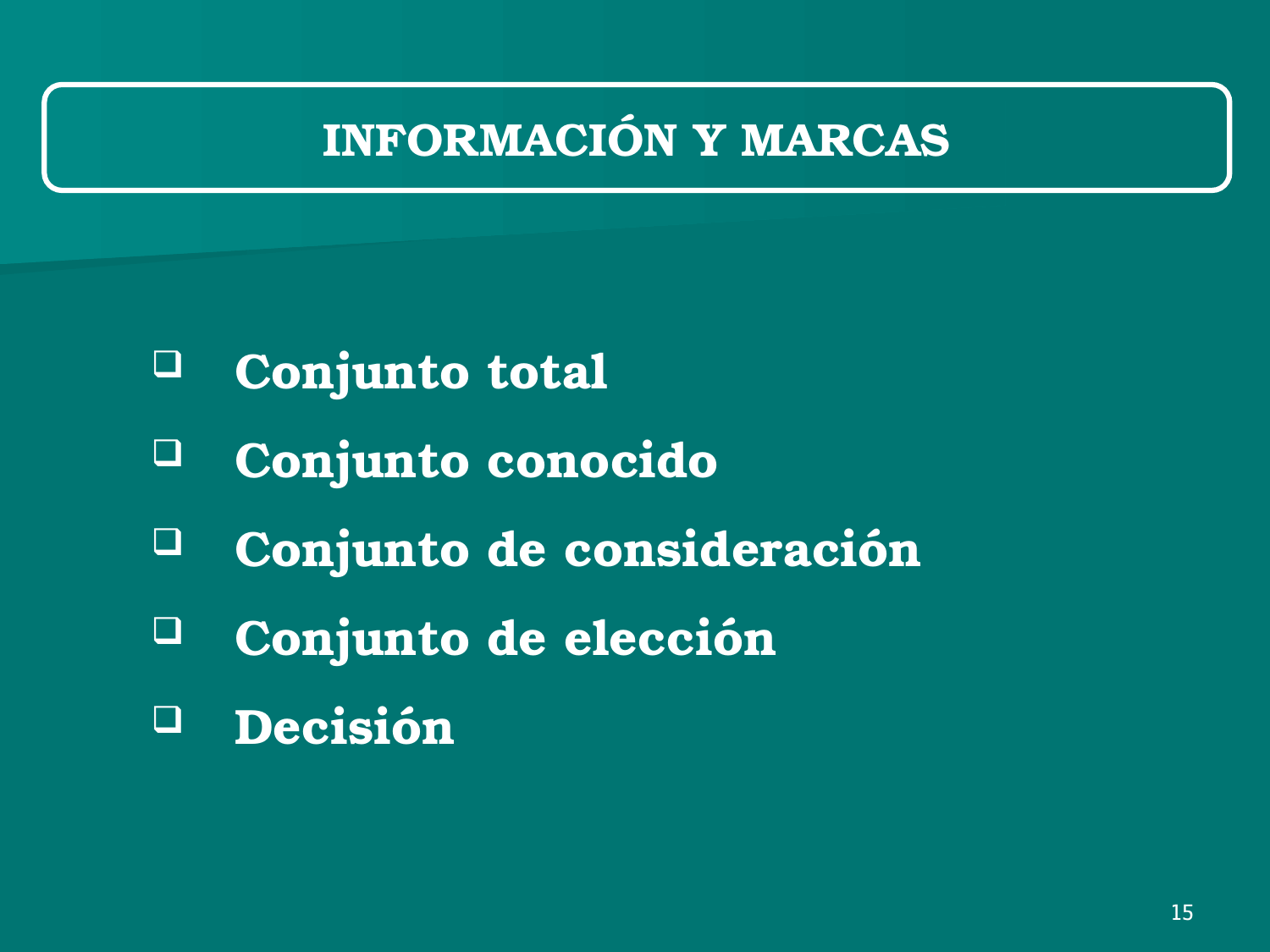

INFORMACIÓN Y MARCAS
   Conjunto total
   Conjunto conocido
   Conjunto de consideración
   Conjunto de elección
   Decisión
15